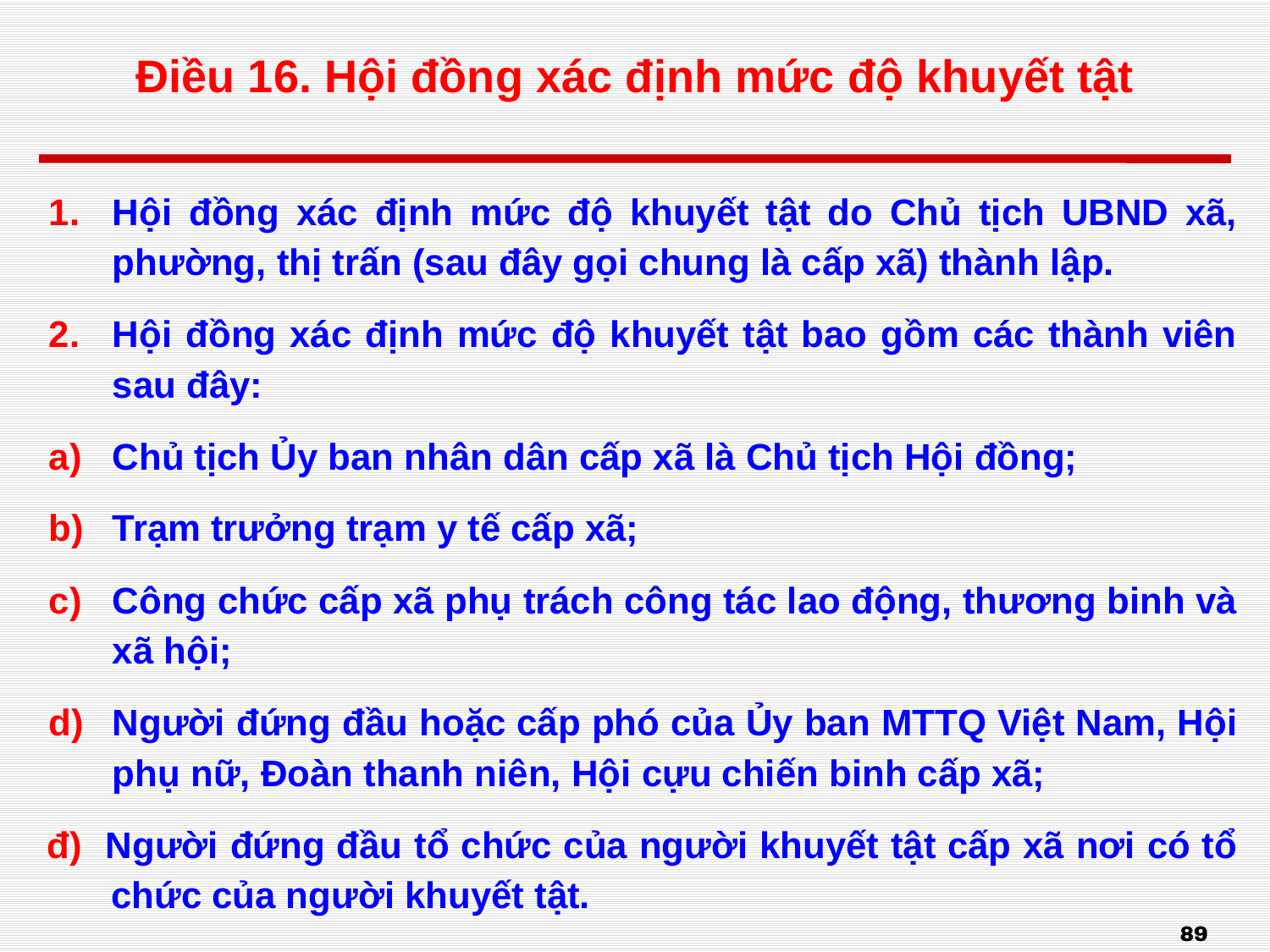

# Điều 16. Hội đồng xác định mức độ khuyết tật
Hội đồng xác định mức độ khuyết tật do Chủ tịch UBND xã, phường, thị trấn (sau đây gọi chung là cấp xã) thành lập.
Hội đồng xác định mức độ khuyết tật bao gồm các thành viên sau đây:
Chủ tịch Ủy ban nhân dân cấp xã là Chủ tịch Hội đồng;
Trạm trưởng trạm y tế cấp xã;
Công chức cấp xã phụ trách công tác lao động, thương binh và xã hội;
Người đứng đầu hoặc cấp phó của Ủy ban MTTQ Việt Nam, Hội phụ nữ, Đoàn thanh niên, Hội cựu chiến binh cấp xã;
đ)  Người đứng đầu tổ chức của người khuyết tật cấp xã nơi có tổ chức của người khuyết tật.